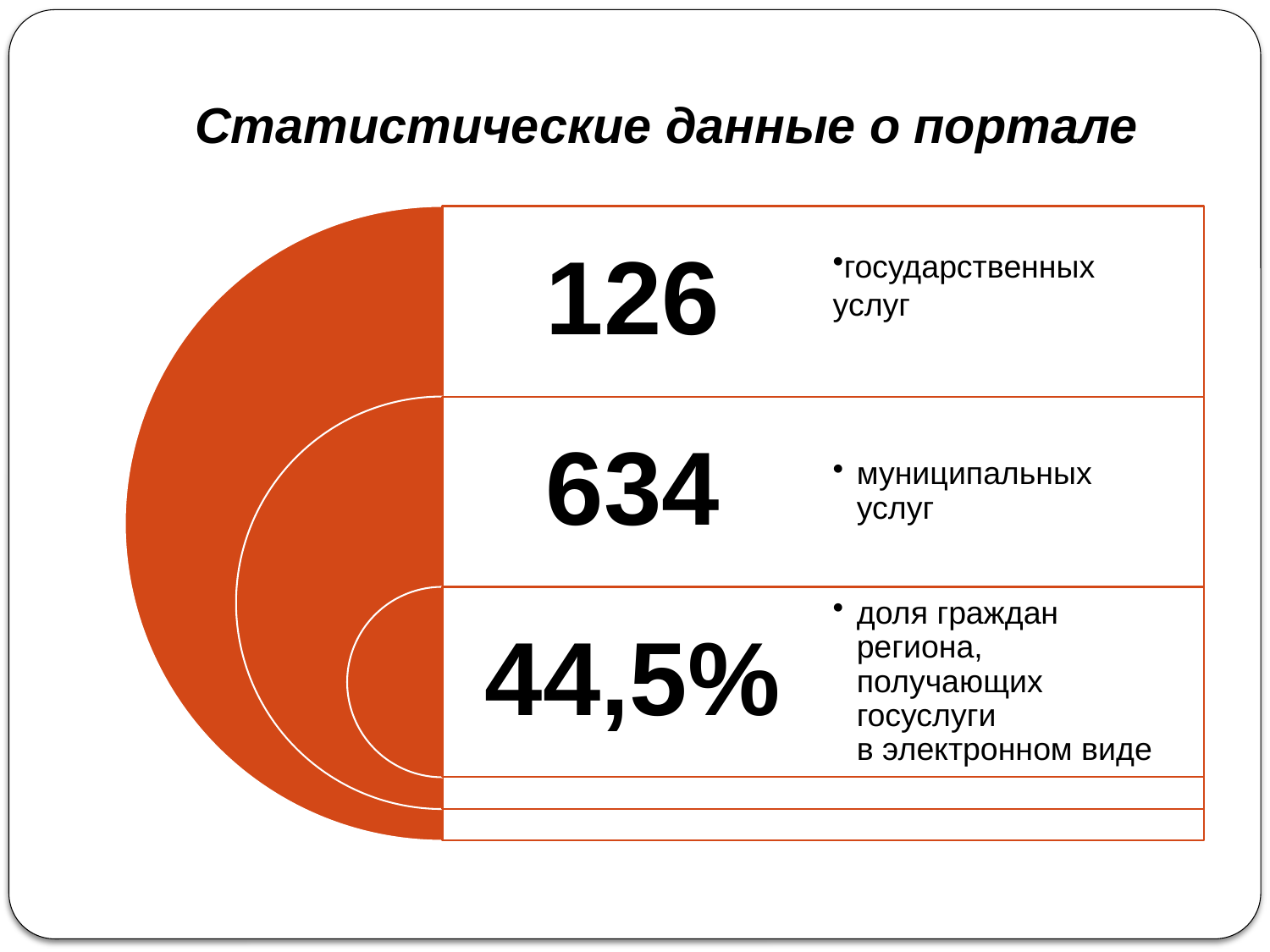

# Статистические данные о портале
126
634
44,5%
государственных
услуг

муниципальных
услуг
доля граждан региона, 
получающих госуслуги 
в электронном виде